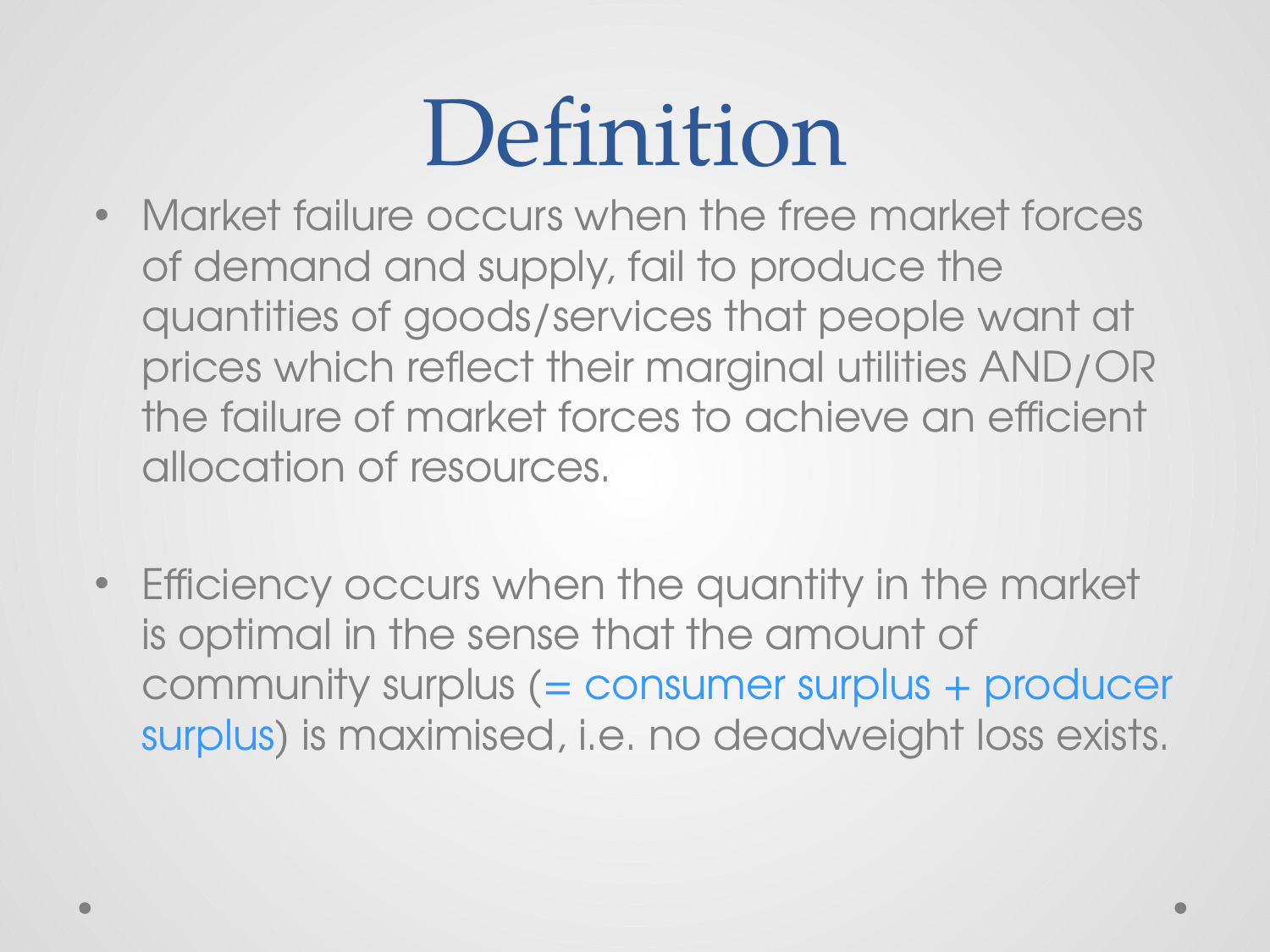

# Definition
Market failure occurs when the free market forces of demand and supply, fail to produce the quantities of goods/services that people want at prices which reflect their marginal utilities AND/OR the failure of market forces to achieve an efficient allocation of resources.

Efficiency occurs when the quantity in the market is optimal in the sense that the amount of community surplus (= consumer surplus + producer surplus) is maximised, i.e. no deadweight loss exists.